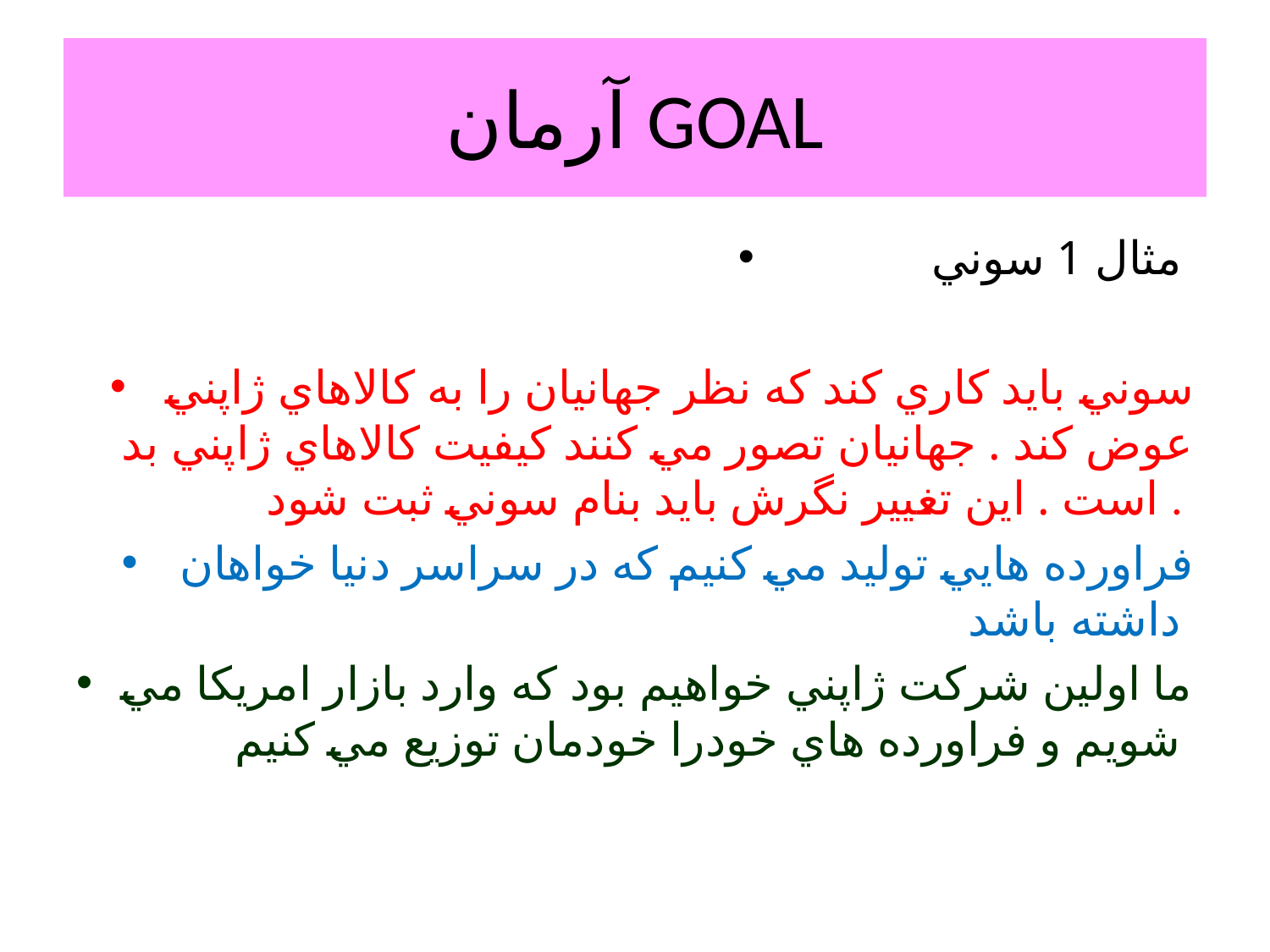

# آرمان GOAL
مثال 1 سوني

سوني بايد كاري كند كه نظر جهانيان را به كالاهاي ژاپني عوض كند . جهانيان تصور مي كنند كيفيت كالاهاي ژاپني بد است . اين تغيير نگرش بايد بنام سوني ثبت شود .
فراورده هايي توليد مي كنيم كه در سراسر دنيا خواهان داشته باشد
ما اولين شركت ژاپني خواهيم بود كه وارد بازار امريكا مي شويم و فراورده هاي خودرا خودمان توزيع مي كنيم